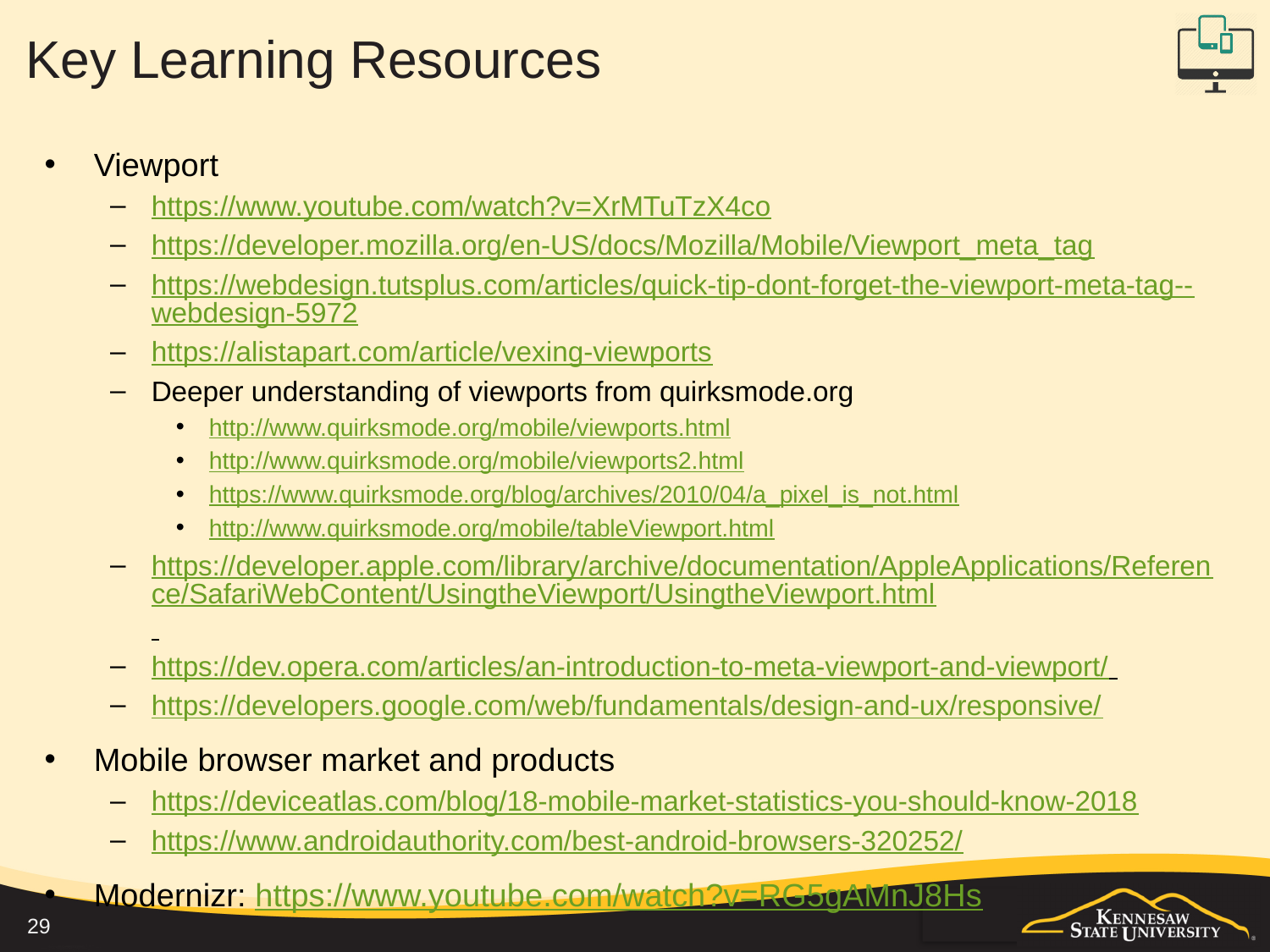

# Key Learning Resources
Viewport
https://www.youtube.com/watch?v=XrMTuTzX4co
https://developer.mozilla.org/en-US/docs/Mozilla/Mobile/Viewport_meta_tag
https://webdesign.tutsplus.com/articles/quick-tip-dont-forget-the-viewport-meta-tag--webdesign-5972
https://alistapart.com/article/vexing-viewports
Deeper understanding of viewports from quirksmode.org
http://www.quirksmode.org/mobile/viewports.html
http://www.quirksmode.org/mobile/viewports2.html
https://www.quirksmode.org/blog/archives/2010/04/a_pixel_is_not.html
http://www.quirksmode.org/mobile/tableViewport.html
https://developer.apple.com/library/archive/documentation/AppleApplications/Reference/SafariWebContent/UsingtheViewport/UsingtheViewport.html
https://dev.opera.com/articles/an-introduction-to-meta-viewport-and-viewport/
https://developers.google.com/web/fundamentals/design-and-ux/responsive/
Mobile browser market and products
https://deviceatlas.com/blog/18-mobile-market-statistics-you-should-know-2018
https://www.androidauthority.com/best-android-browsers-320252/
Modernizr: https://www.youtube.com/watch?v=RG5gAMnJ8Hs

29